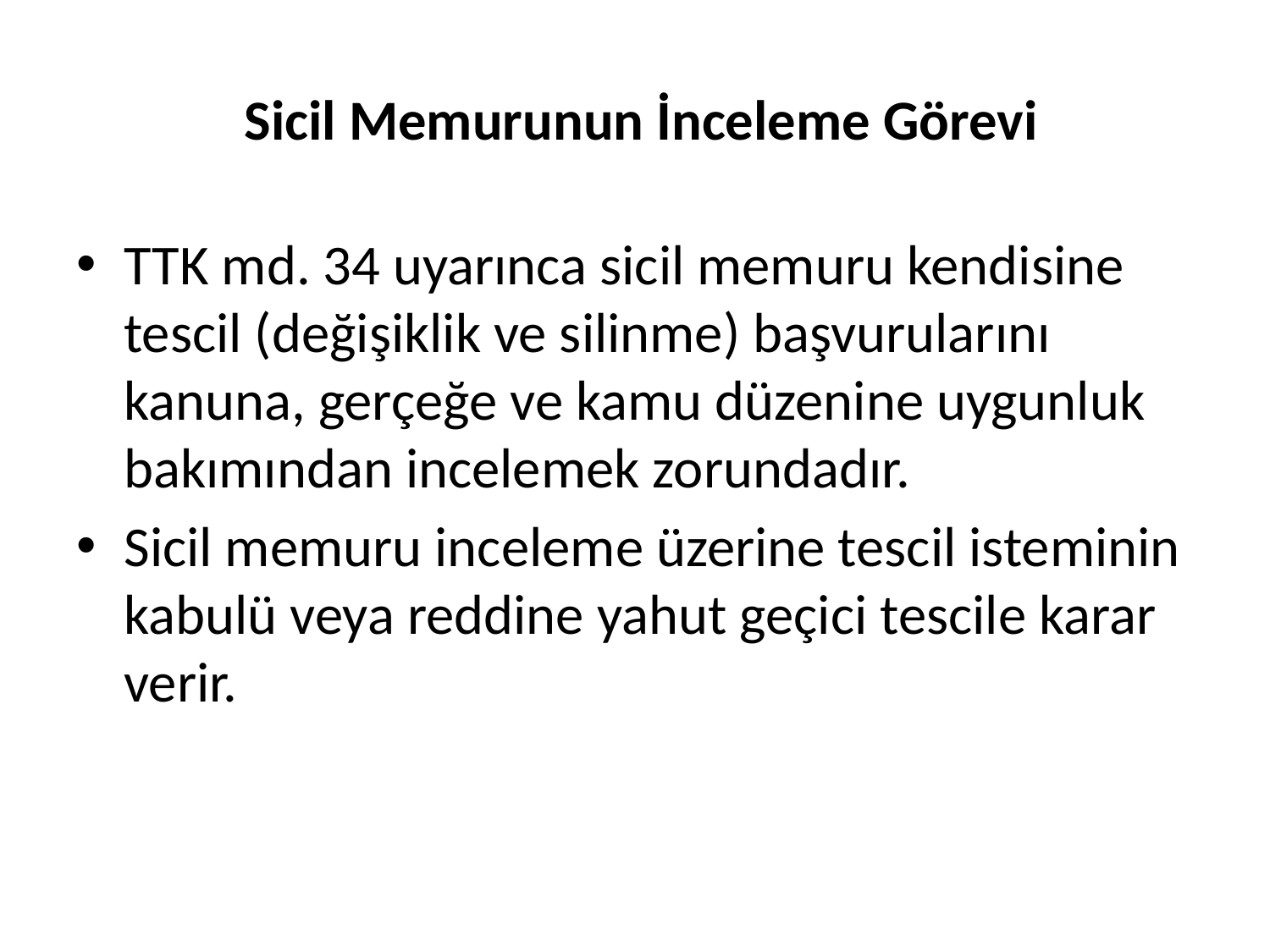

# Sicil Memurunun İnceleme Görevi
TTK md. 34 uyarınca sicil memuru kendisine tescil (değişiklik ve silinme) başvurularını kanuna, gerçeğe ve kamu düzenine uygunluk bakımından incelemek zorundadır.
Sicil memuru inceleme üzerine tescil isteminin kabulü veya reddine yahut geçici tescile karar verir.